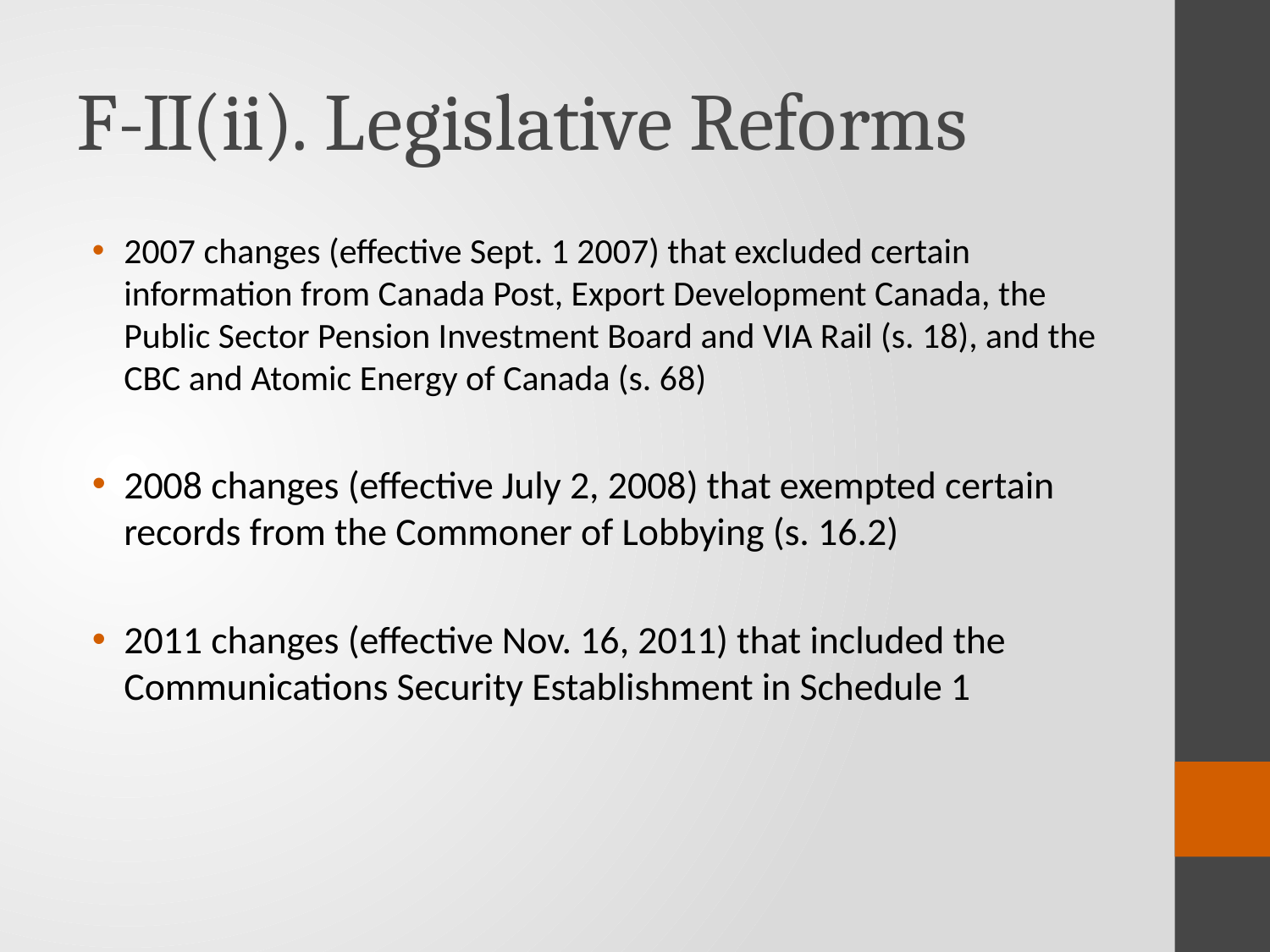

# F-II(ii). Legislative Reforms
2007 changes (effective Sept. 1 2007) that excluded certain information from Canada Post, Export Development Canada, the Public Sector Pension Investment Board and VIA Rail (s. 18), and the CBC and Atomic Energy of Canada (s. 68)

2008 changes (effective July 2, 2008) that exempted certain records from the Commoner of Lobbying (s. 16.2)

2011 changes (effective Nov. 16, 2011) that included the Communications Security Establishment in Schedule 1